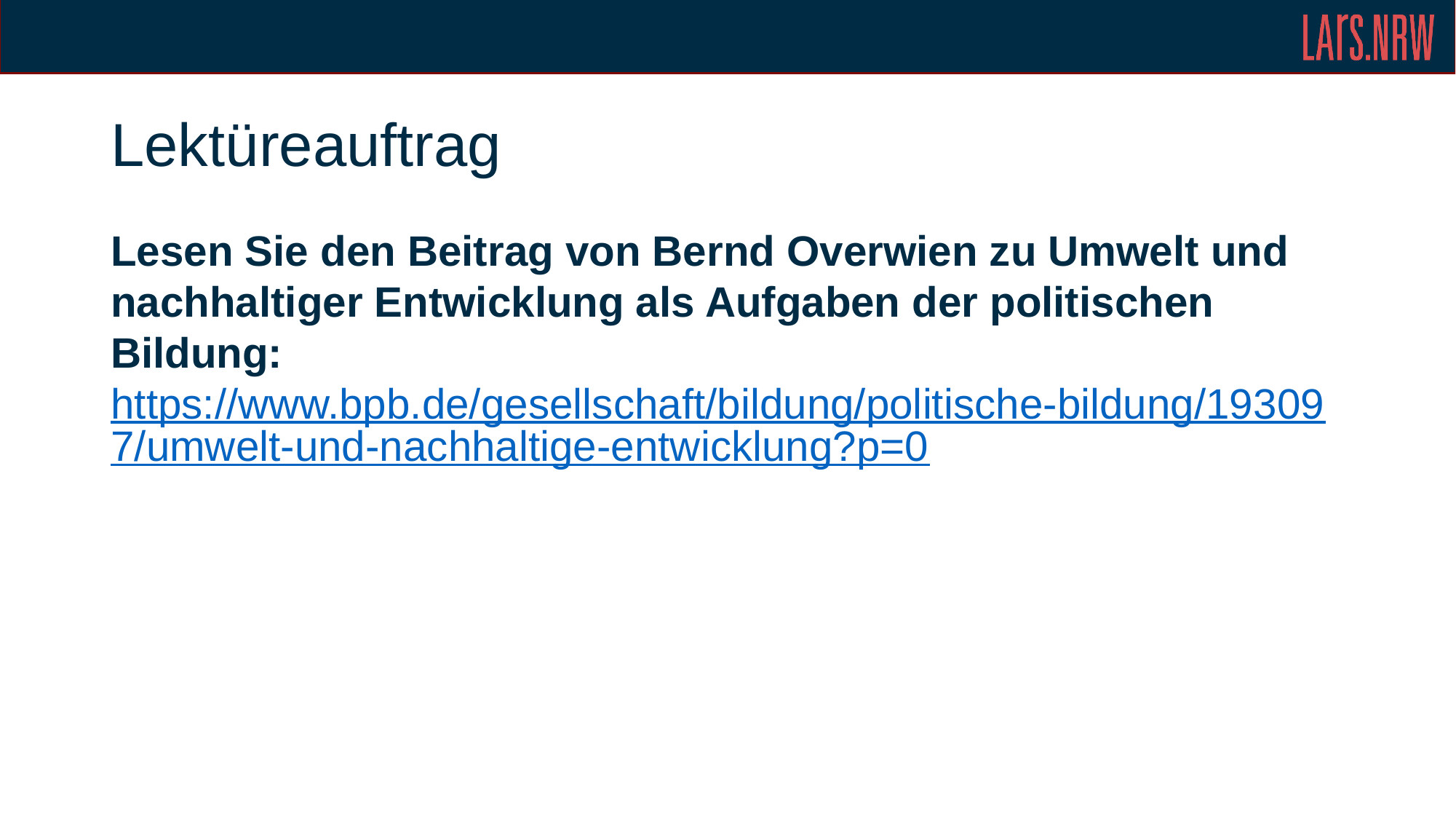

# Lektüreauftrag
Lesen Sie den Beitrag von Bernd Overwien zu Umwelt und nachhaltiger Entwicklung als Aufgaben der politischen Bildung: https://www.bpb.de/gesellschaft/bildung/politische-bildung/193097/umwelt-und-nachhaltige-entwicklung?p=0